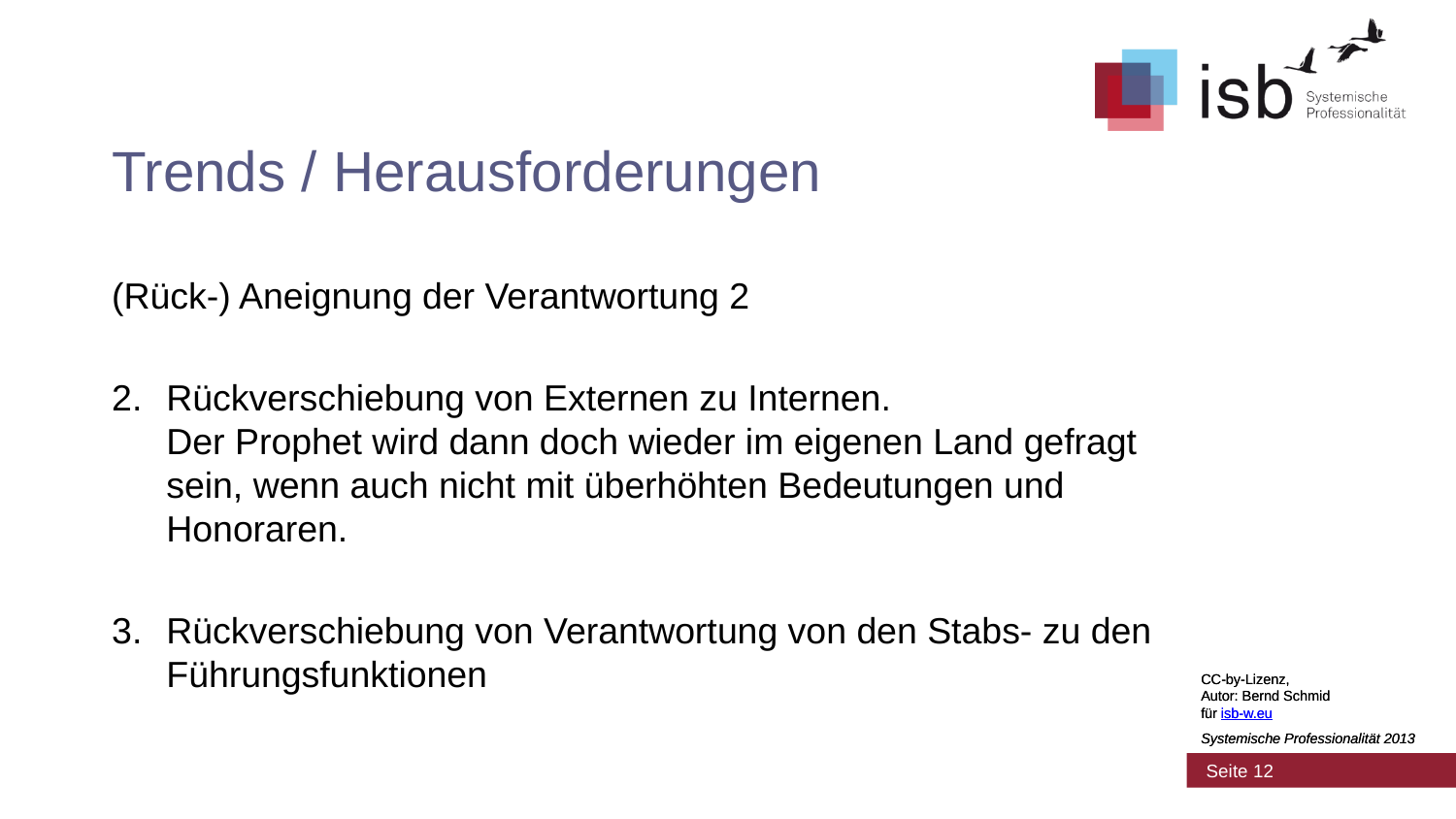

# Trends / Herausforderungen
(Rück-) Aneignung der Verantwortung 2

Rückverschiebung von Externen zu Internen.
Der Prophet wird dann doch wieder im eigenen Land gefragt sein, wenn auch nicht mit überhöhten Bedeutungen und Honoraren.

Rückverschiebung von Verantwortung von den Stabs- zu den Führungsfunktionen

CC-by-Lizenz,
Autor: Bernd Schmid
für isb-w.eu
Systemische Professionalität 2013
 Seite 12